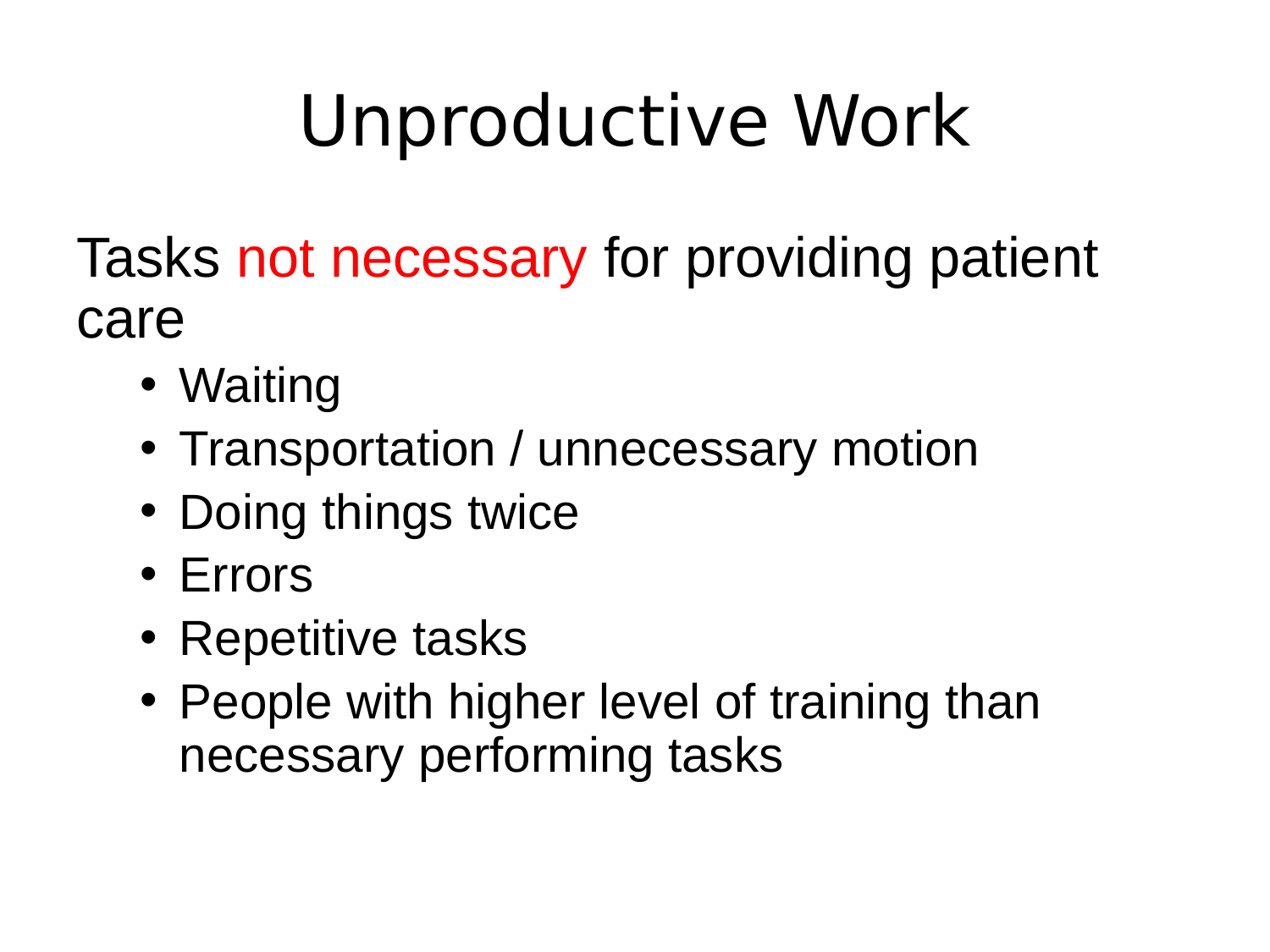

# Unproductive Work
Tasks not necessary for providing patient care
Waiting
Transportation / unnecessary motion
Doing things twice
Errors
Repetitive tasks
People with higher level of training than necessary performing tasks